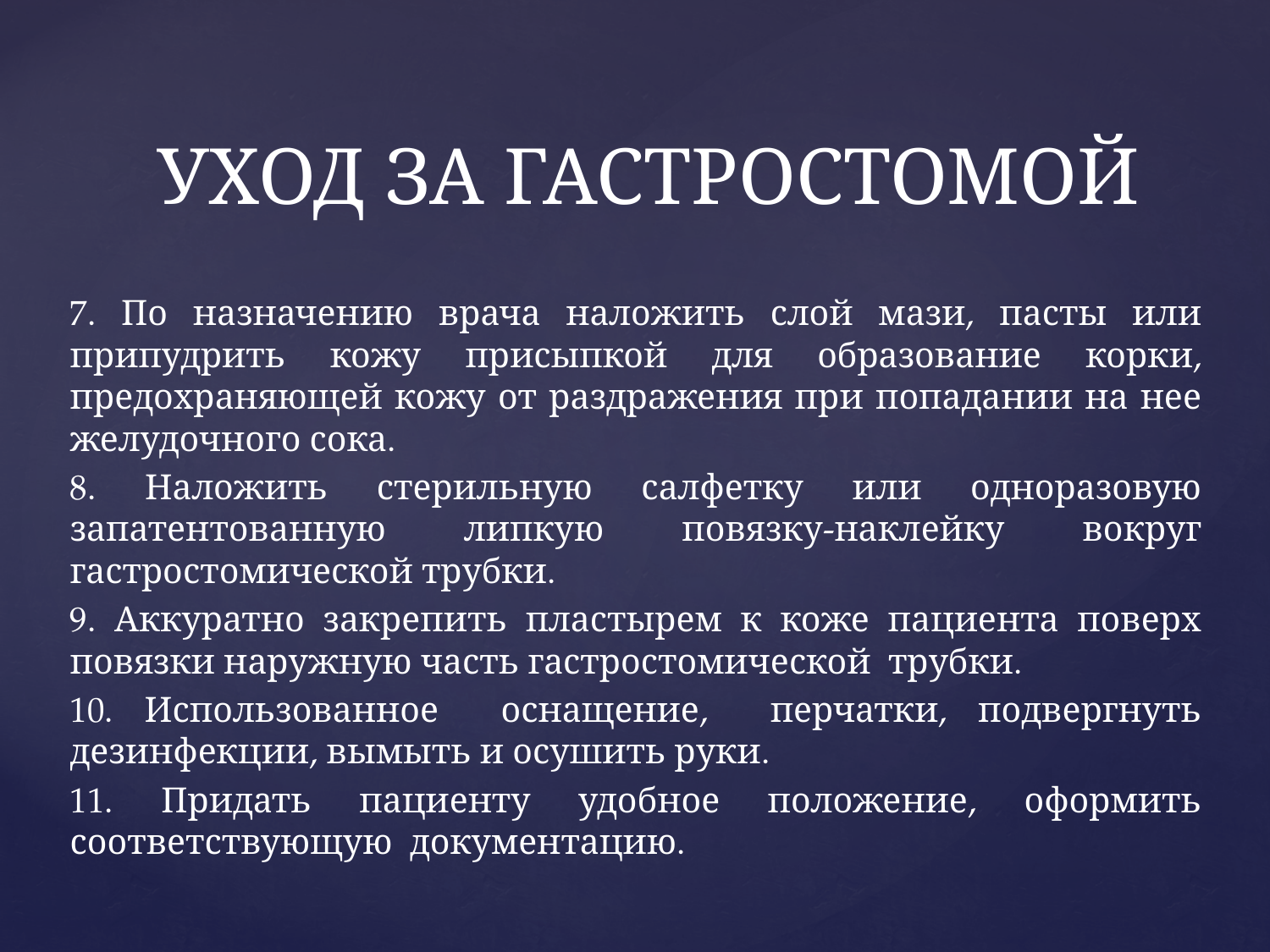

# УХОД ЗА ГАСТРОСТОМОЙ

7. По назначению врача наложить слой мази, пасты или припудрить кожу присыпкой для образование корки, предохраняющей кожу от раздражения при попадании на нее желудочного сока.
8. Наложить стерильную салфетку или одноразовую запатентованную липкую повязку-наклейку вокруг гастростомической трубки.
9. Аккуратно закрепить пластырем к коже пациента поверх повязки наружную часть гастростомической  трубки.
10. Использованное  оснащение,  перчатки, подвергнуть дезинфекции, вымыть и осушить руки.
11. Придать пациенту удобное положение, оформить соответствующую  документацию.